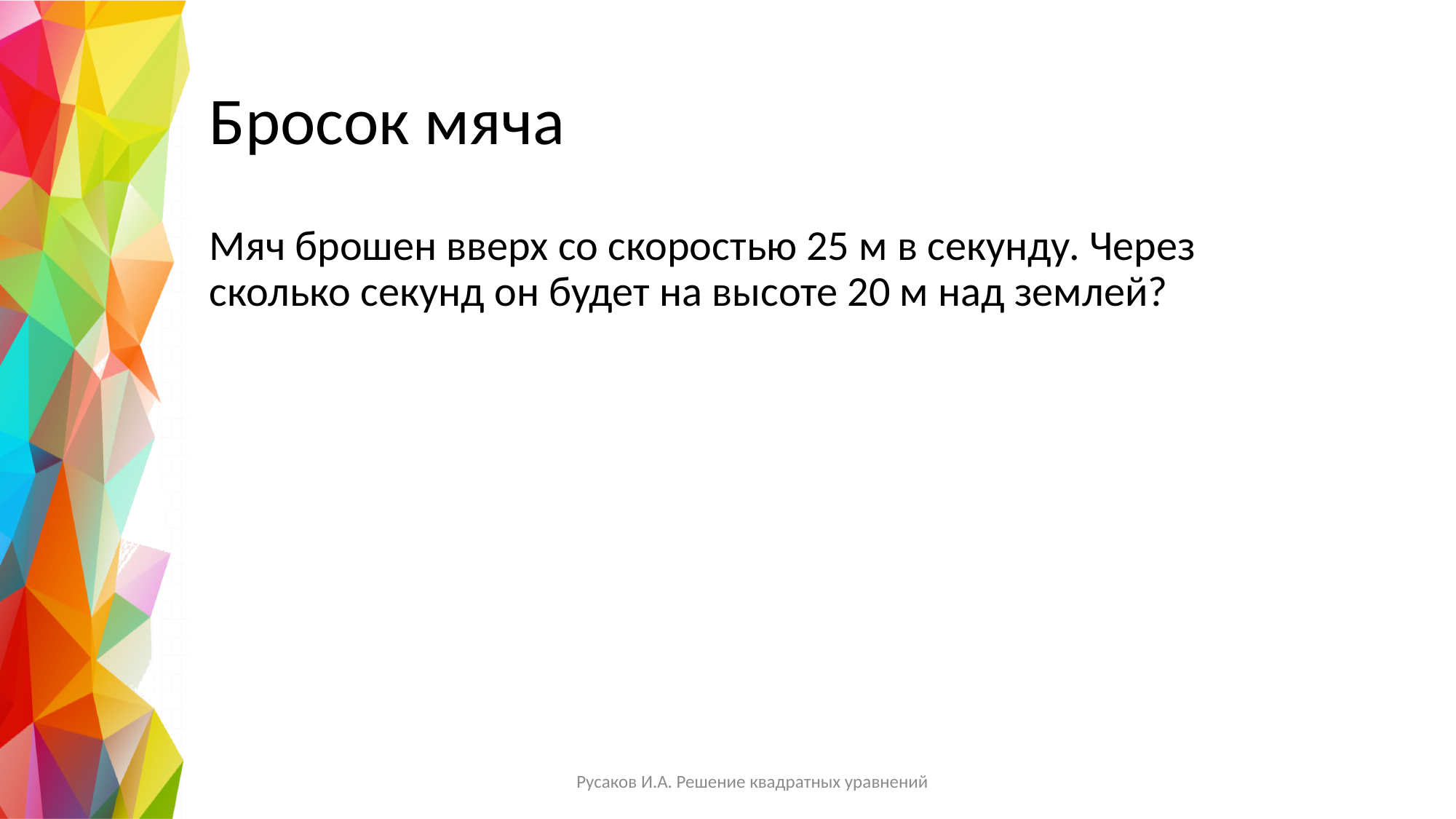

# Бросок мяча
Мяч брошен вверх со скоростью 25 м в секунду. Через сколько секунд он будет на высоте 20 м над землей?

Русаков И.А. Решение квадратных уравнений